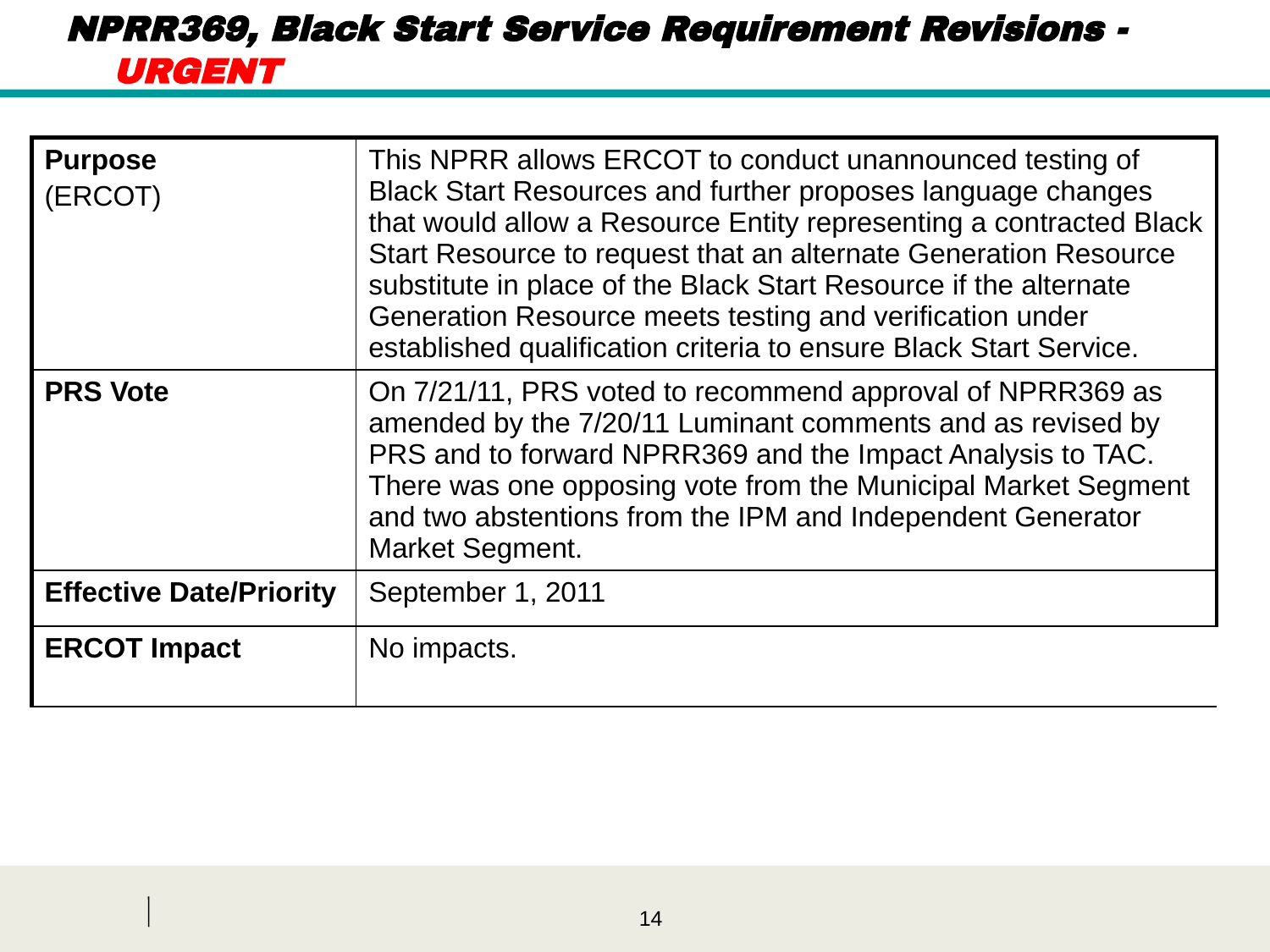

NPRR369, Black Start Service Requirement Revisions - URGENT
| Purpose (ERCOT) | This NPRR allows ERCOT to conduct unannounced testing of Black Start Resources and further proposes language changes that would allow a Resource Entity representing a contracted Black Start Resource to request that an alternate Generation Resource substitute in place of the Black Start Resource if the alternate Generation Resource meets testing and verification under established qualification criteria to ensure Black Start Service. |
| --- | --- |
| PRS Vote | On 7/21/11, PRS voted to recommend approval of NPRR369 as amended by the 7/20/11 Luminant comments and as revised by PRS and to forward NPRR369 and the Impact Analysis to TAC. There was one opposing vote from the Municipal Market Segment and two abstentions from the IPM and Independent Generator Market Segment. |
| Effective Date/Priority | September 1, 2011 |
| ERCOT Impact | No impacts. |